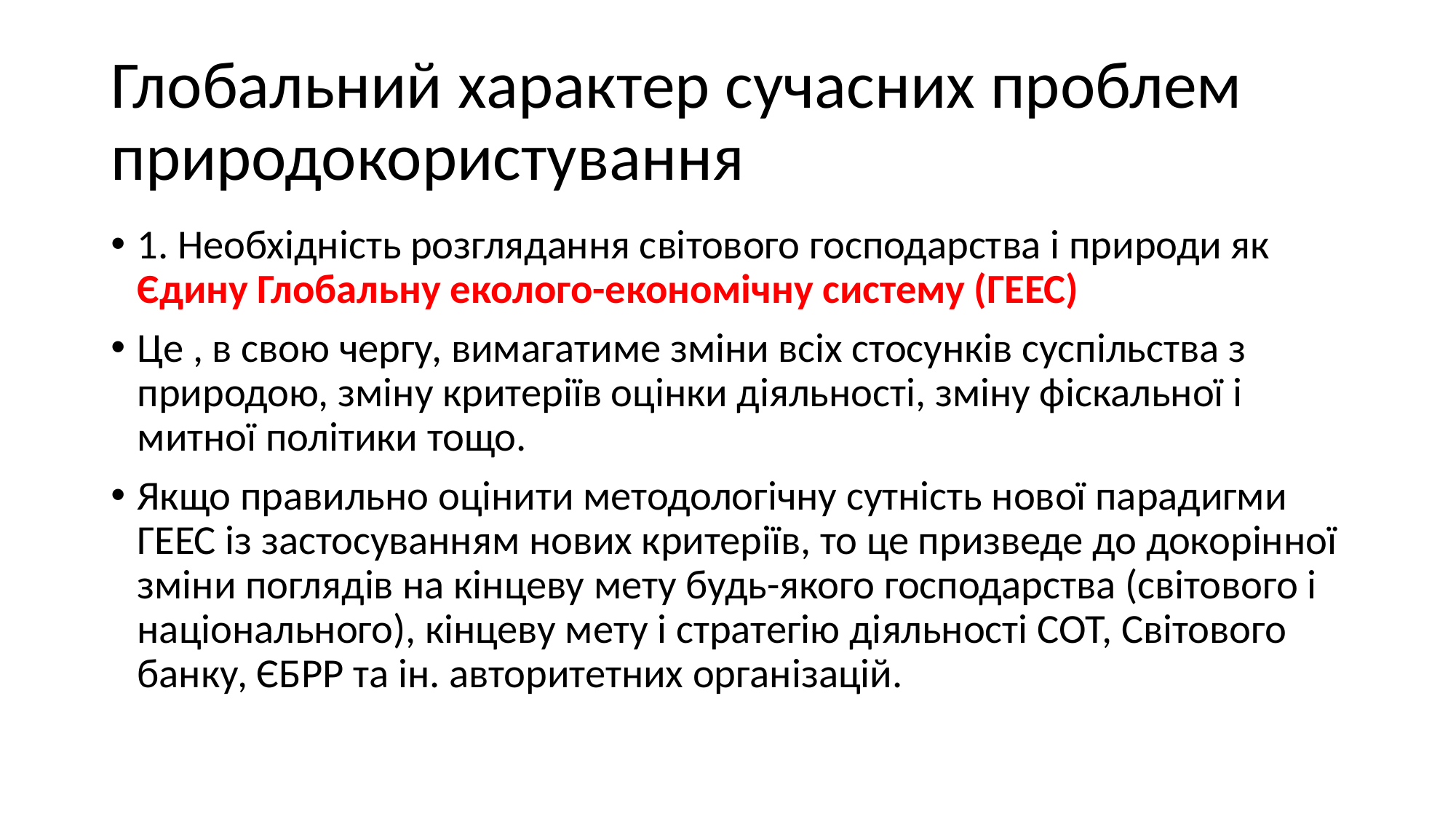

# Глобальний характер сучасних проблем природокористування
1. Необхідність розглядання світового господарства і природи як Єдину Глобальну еколого-економічну систему (ГЕЕС)
Це , в свою чергу, вимагатиме зміни всіх стосунків суспільства з природою, зміну критеріїв оцінки діяльності, зміну фіскальної і митної політики тощо.
Якщо правильно оцінити методологічну сутність нової парадигми ГЕЕС із застосуванням нових критеріїв, то це призведе до докорінної зміни поглядів на кінцеву мету будь-якого господарства (світового і національного), кінцеву мету і стратегію діяльності СОТ, Світового банку, ЄБРР та ін. авторитетних організацій.